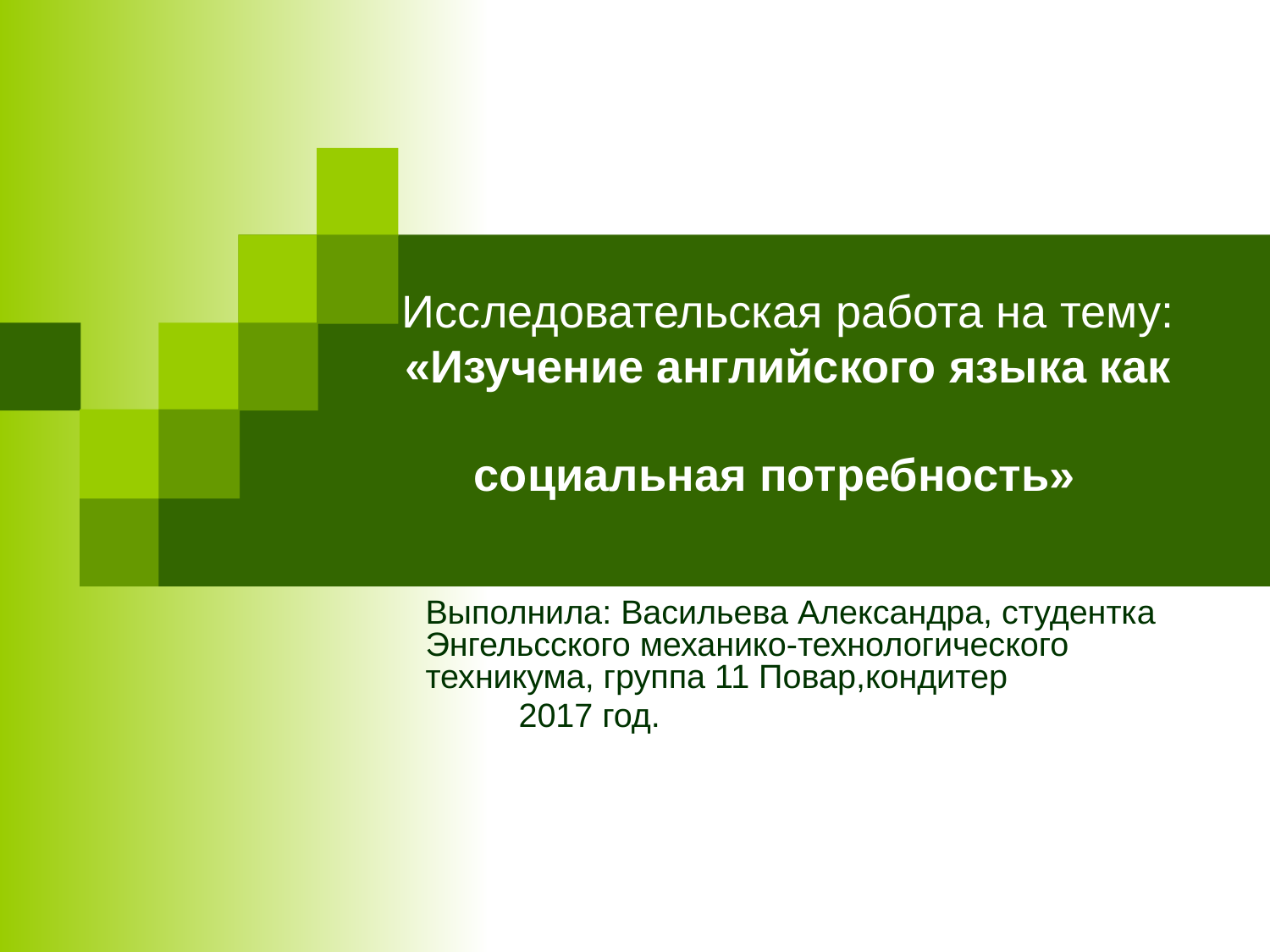

# Исследовательская работа на тему: «Изучение английского языка как социальная потребность»
Выполнила: Васильева Александра, студентка Энгельсского механико-технологического техникума, группа 11 Повар,кондитер
          2017 год.